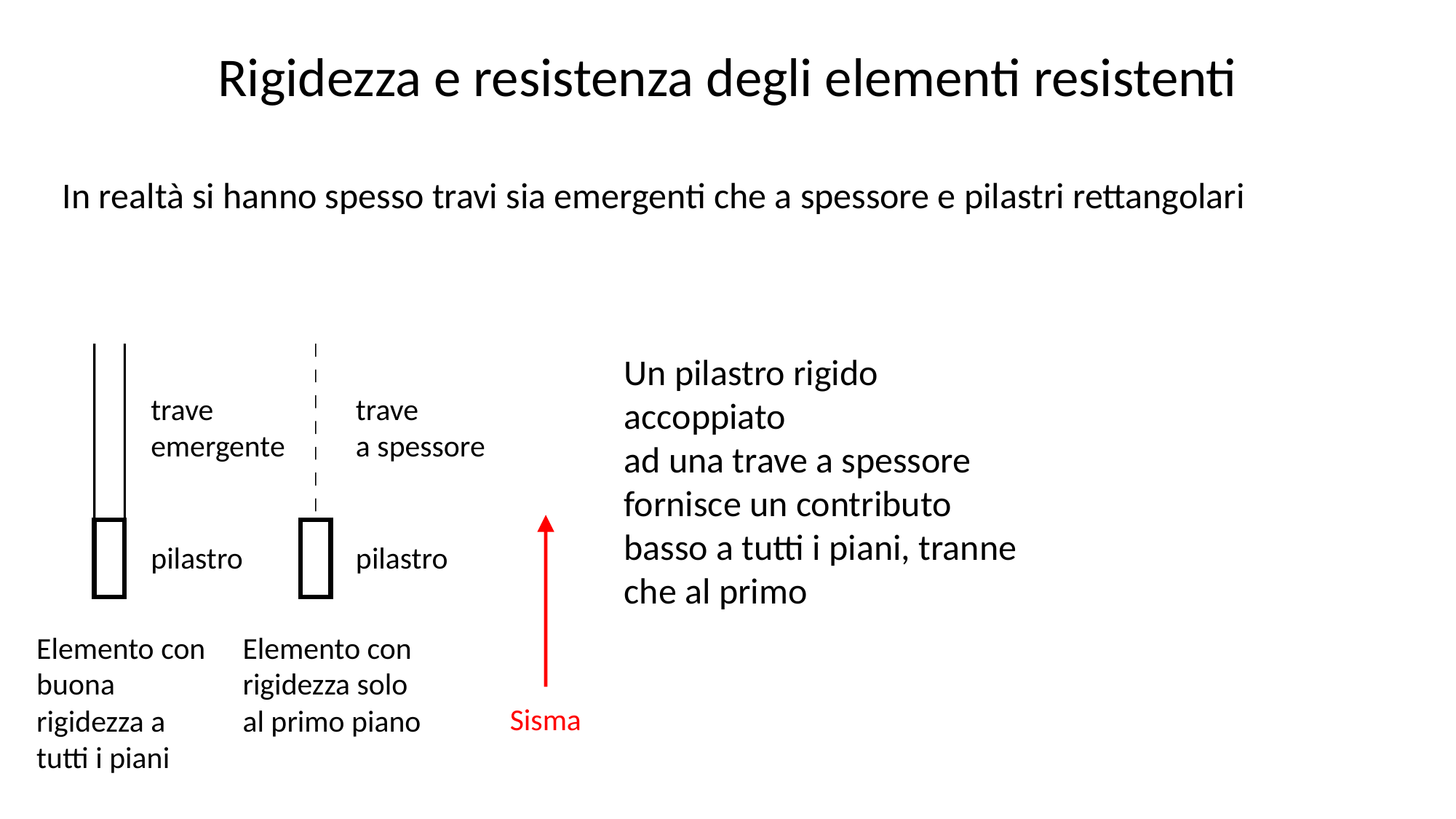

# Rigidezza e resistenza degli elementi resistenti
In realtà si hanno spesso travi sia emergenti che a spessore e pilastri rettangolari

trave emergente
pilastro

trave
a spessore
pilastro
Un pilastro rigido accoppiato
ad una trave a spessore
fornisce un contributo basso a tutti i piani, tranne che al primo

Sisma
Elemento con buona rigidezza a tutti i piani
Elemento con rigidezza solo al primo piano